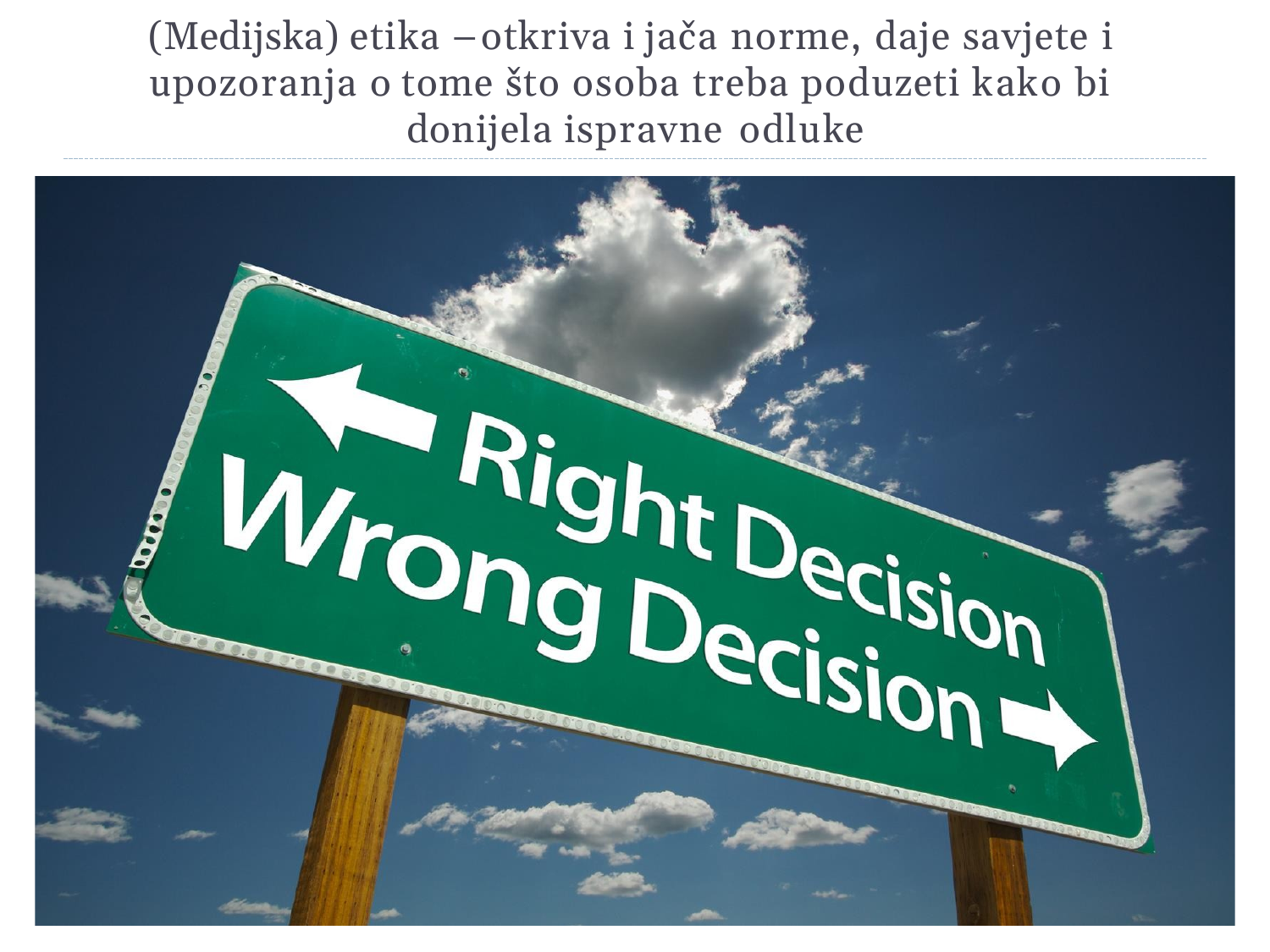

# (Medijska) etika – otkriva i jača norme, daje savjete i  upozoranja o tome što osoba treba poduzeti kako bi  donijela ispravne odluke